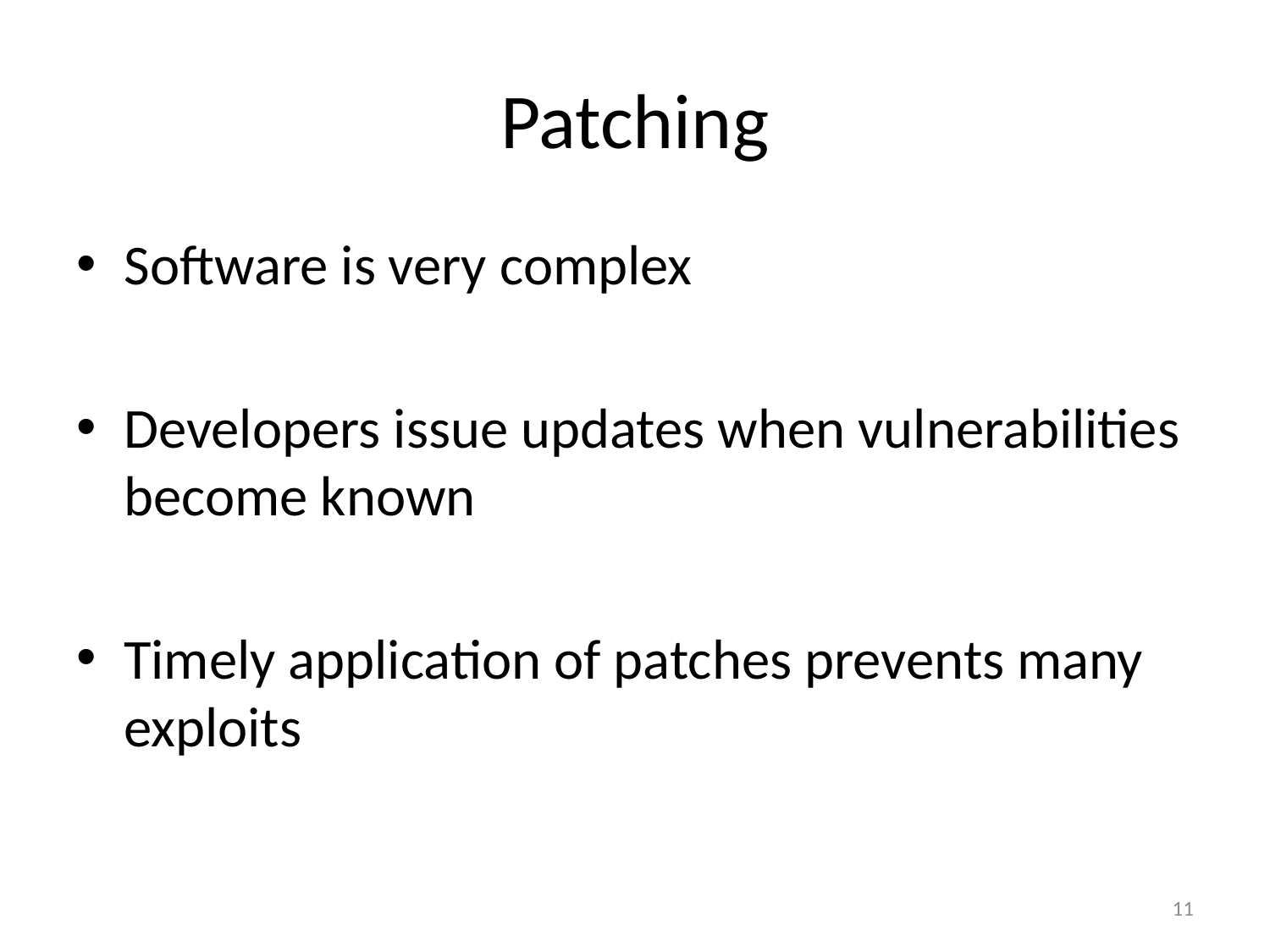

# Patching
Software is very complex

Developers issue updates when vulnerabilities become known

Timely application of patches prevents many exploits

11